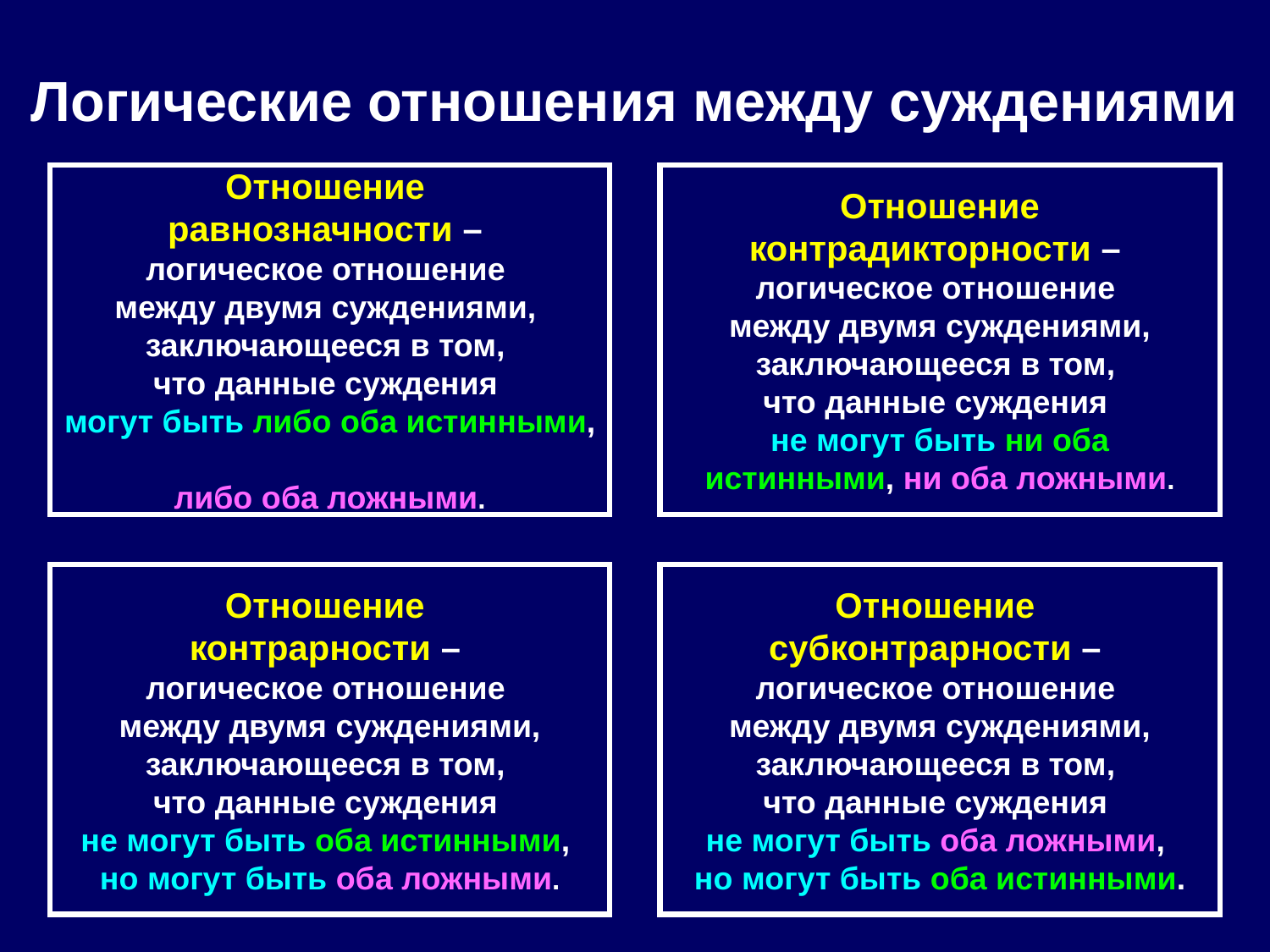

# Логические отношения между суждениями
Отношение
равнозначности –
логическое отношение
между двумя суждениями,
заключающееся в том,
что данные суждения
могут быть либо оба истинными,
либо оба ложными.
Отношение контрадикторности –
логическое отношение
между двумя суждениями, заключающееся в том,
что данные суждения
не могут быть ни оба истинными, ни оба ложными.
Отношение
контрарности –
логическое отношение
между двумя суждениями, заключающееся в том,
что данные суждения
не могут быть оба истинными,
но могут быть оба ложными.
Отношение
субконтрарности –
логическое отношение
между двумя суждениями, заключающееся в том,
что данные суждения
не могут быть оба ложными,
но могут быть оба истинными.